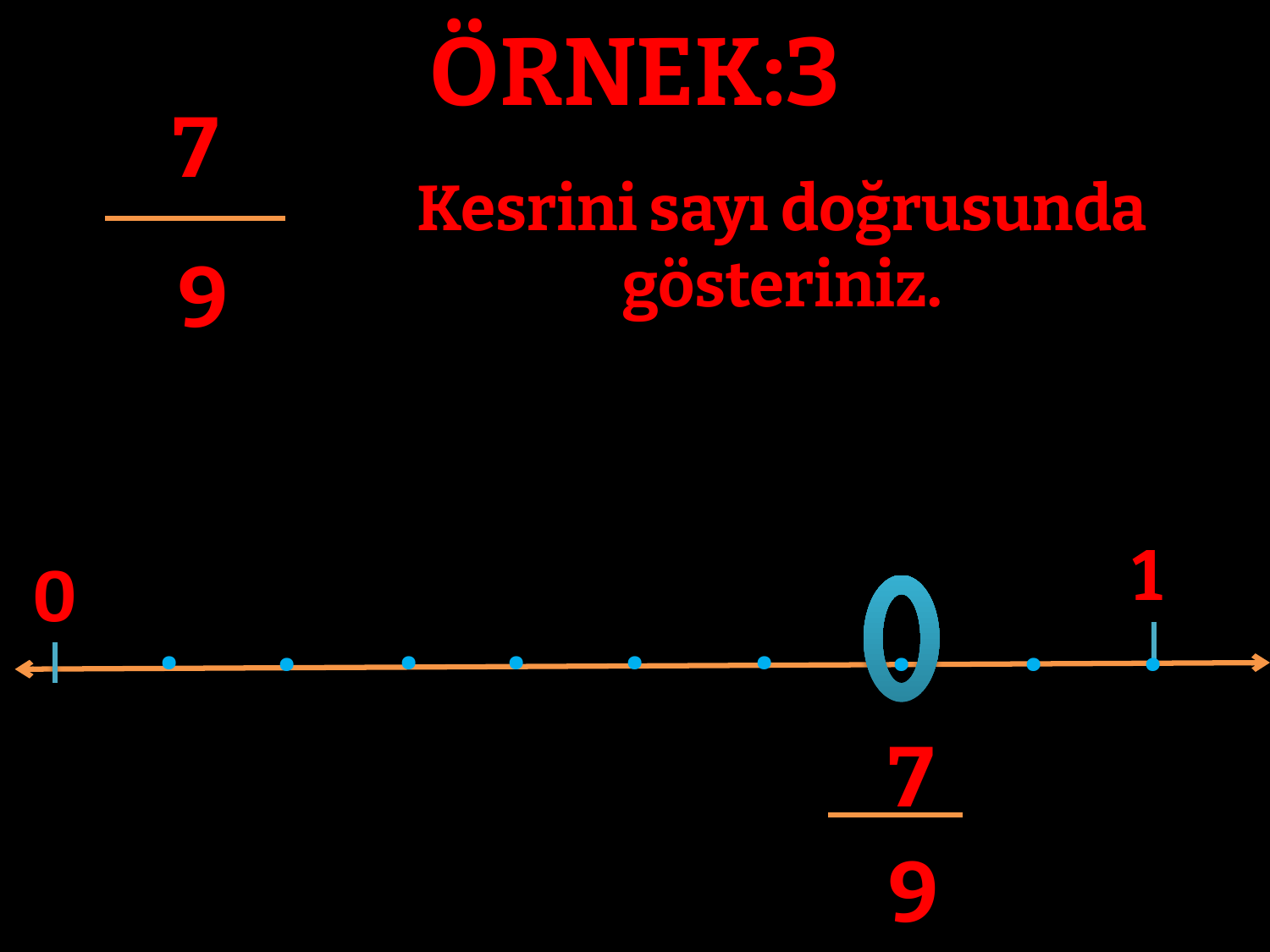

ÖRNEK:3
7
Kesrini sayı doğrusunda gösteriniz.
9
#
1
0

.
.
.
.
.
.
.
.
.
7
9